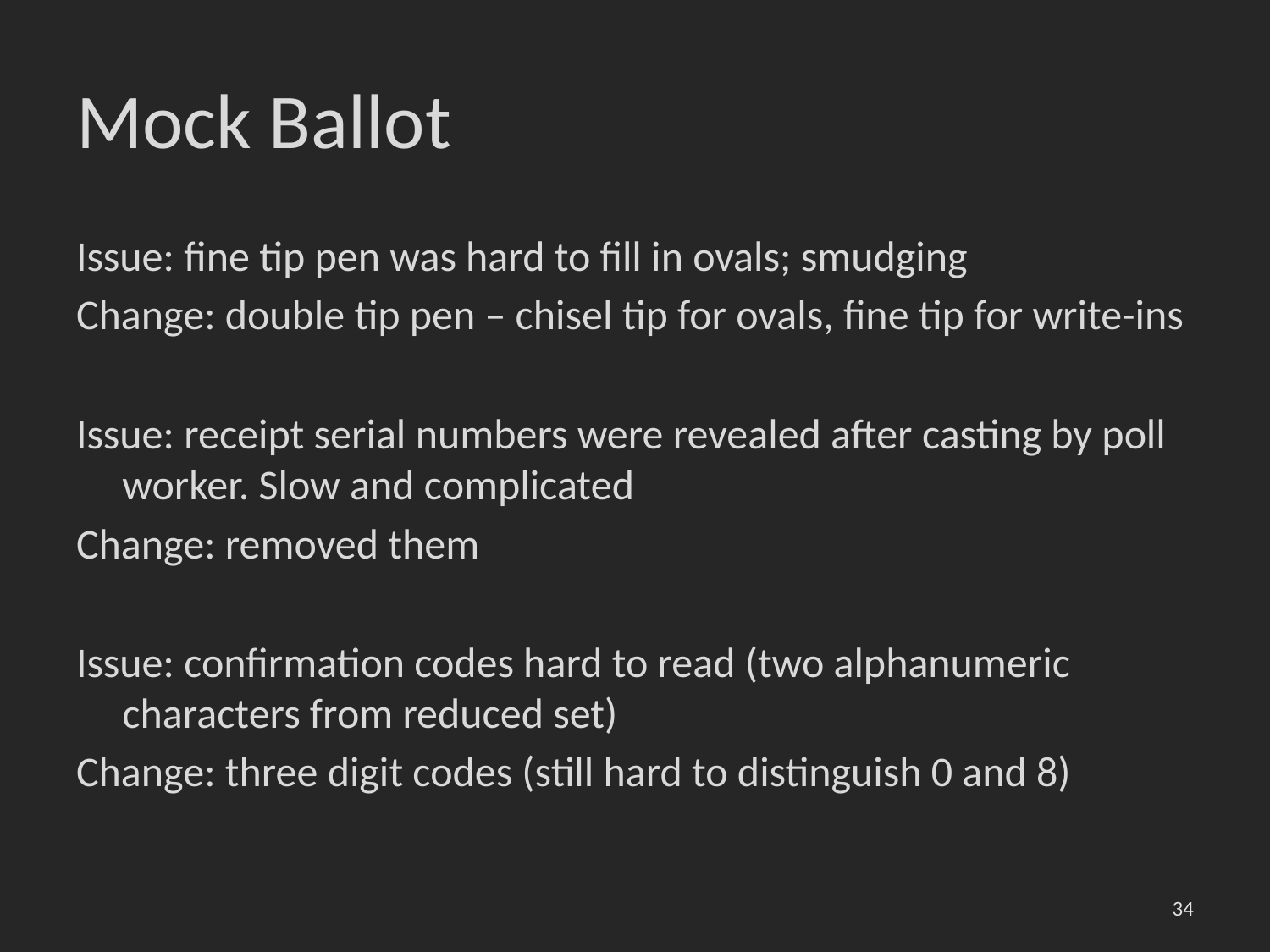

# Mock Ballot
Issue: fine tip pen was hard to fill in ovals; smudging
Change: double tip pen – chisel tip for ovals, fine tip for write-ins

Issue: receipt serial numbers were revealed after casting by poll worker. Slow and complicated
Change: removed them

Issue: confirmation codes hard to read (two alphanumeric characters from reduced set)
Change: three digit codes (still hard to distinguish 0 and 8)

34